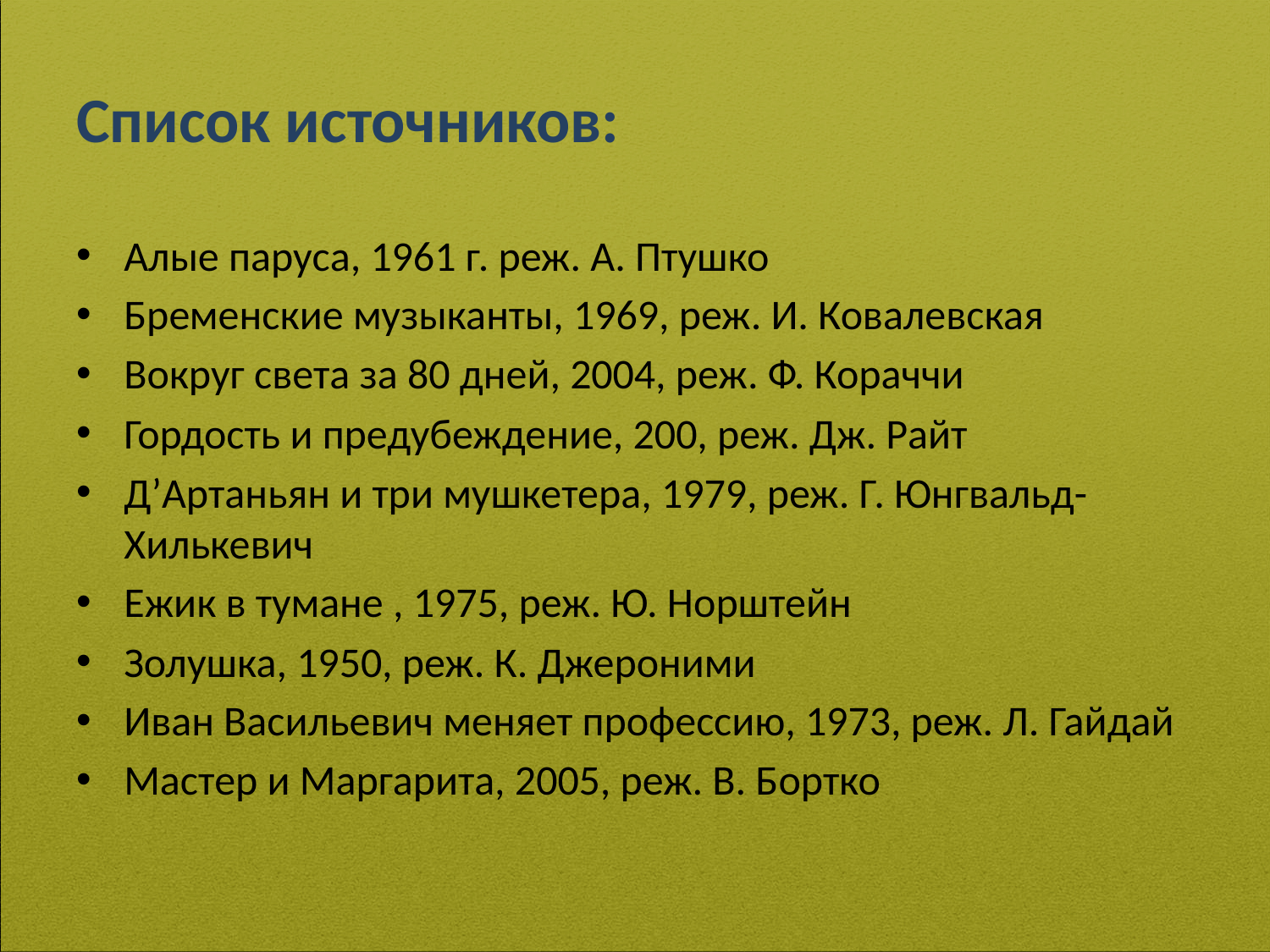

# Список источников:
Алые паруса, 1961 г. реж. А. Птушко
Бременские музыканты, 1969, реж. И. Ковалевская
Вокруг света за 80 дней, 2004, реж. Ф. Кораччи
Гордость и предубеждение, 200, реж. Дж. Райт
Д’Артаньян и три мушкетера, 1979, реж. Г. Юнгвальд-Хилькевич
Ежик в тумане , 1975, реж. Ю. Норштейн
Золушка, 1950, реж. К. Джероними
Иван Васильевич меняет профессию, 1973, реж. Л. Гайдай
Мастер и Маргарита, 2005, реж. В. Бортко